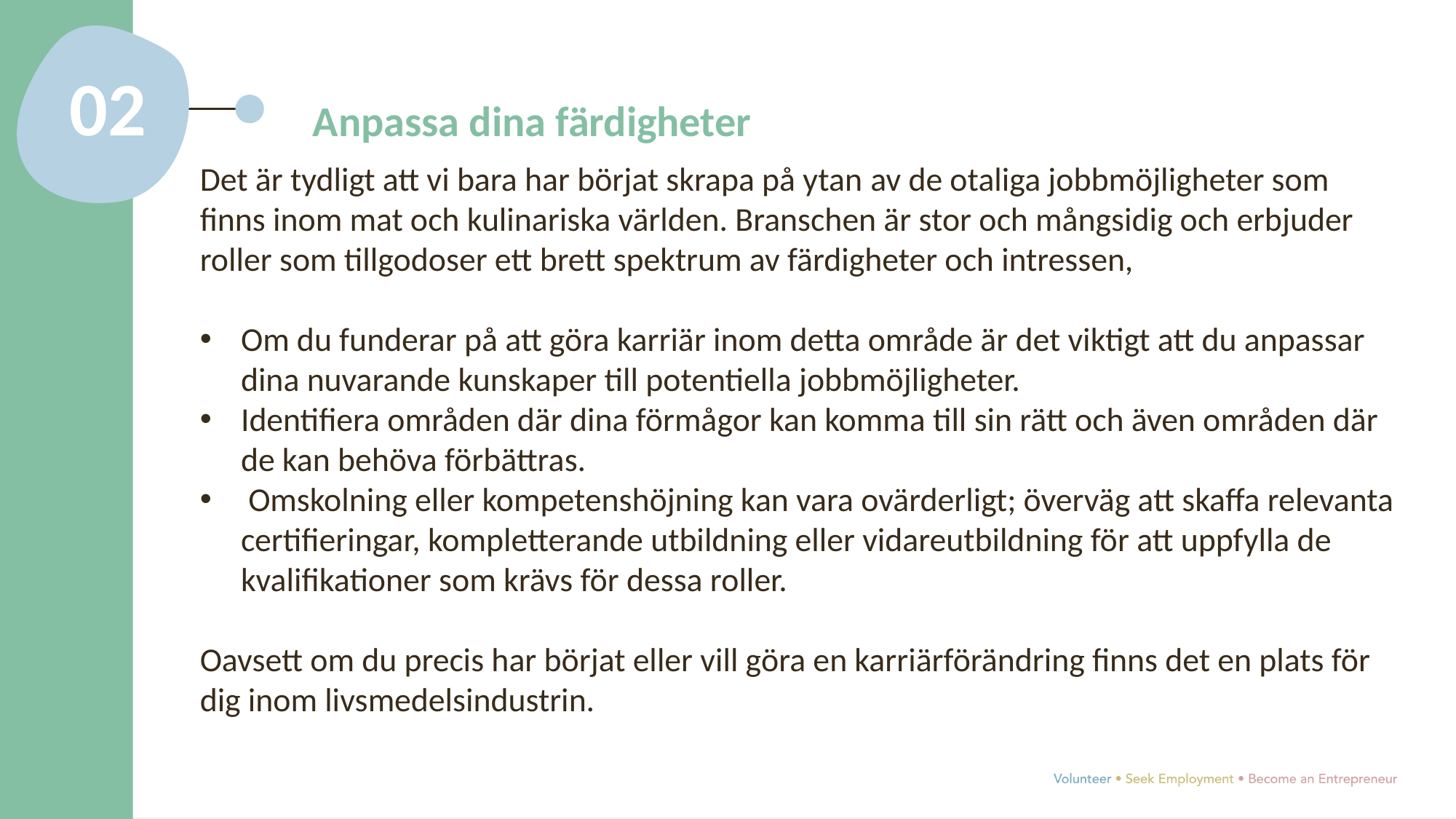

02
Anpassa dina färdigheter

Det är tydligt att vi bara har börjat skrapa på ytan av de otaliga jobbmöjligheter som finns inom mat och kulinariska världen. Branschen är stor och mångsidig och erbjuder roller som tillgodoser ett brett spektrum av färdigheter och intressen,

Om du funderar på att göra karriär inom detta område är det viktigt att du anpassar dina nuvarande kunskaper till potentiella jobbmöjligheter.
Identifiera områden där dina förmågor kan komma till sin rätt och även områden där de kan behöva förbättras.
 Omskolning eller kompetenshöjning kan vara ovärderligt; överväg att skaffa relevanta certifieringar, kompletterande utbildning eller vidareutbildning för att uppfylla de kvalifikationer som krävs för dessa roller.

Oavsett om du precis har börjat eller vill göra en karriärförändring finns det en plats för dig inom livsmedelsindustrin.